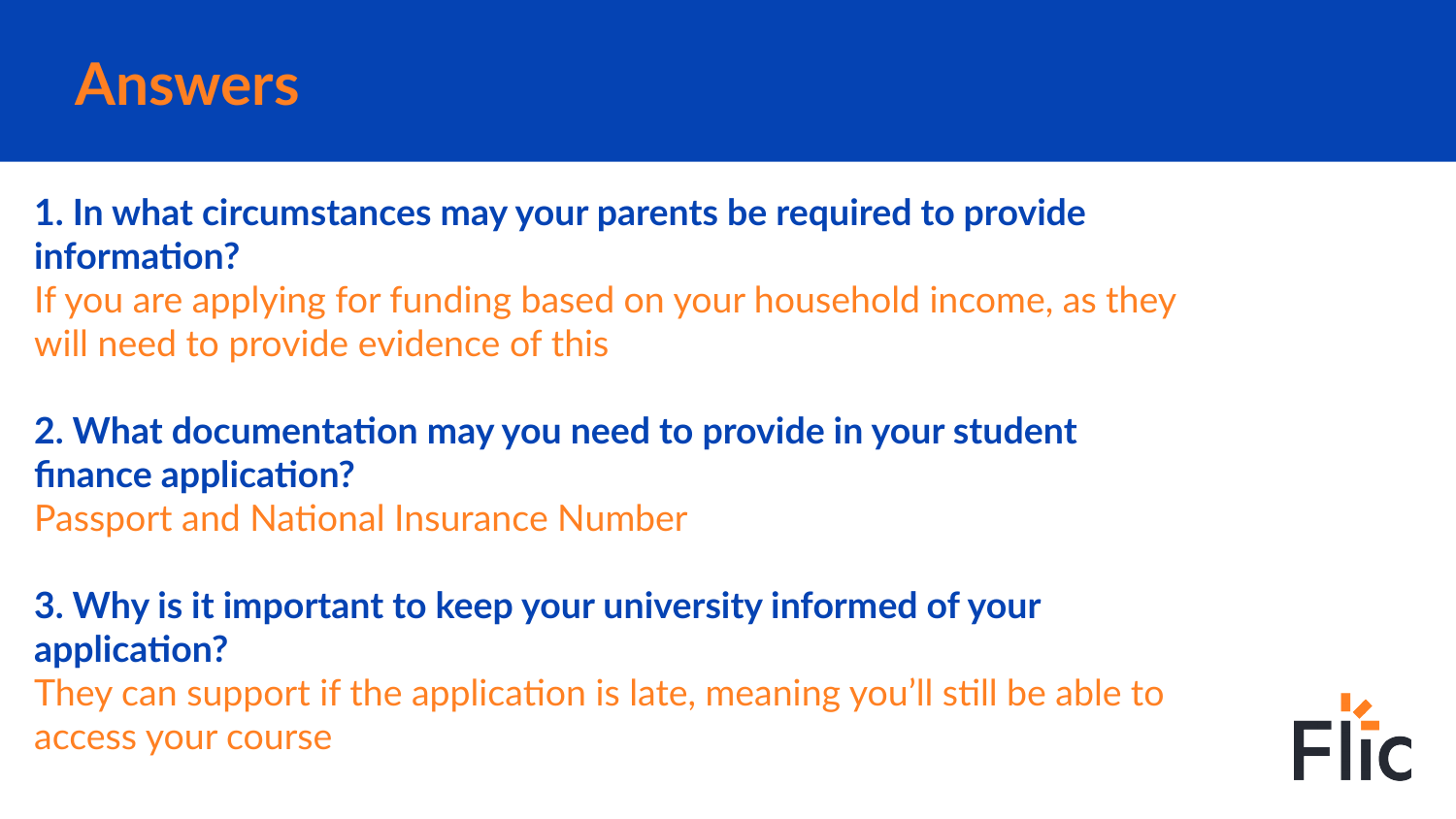

# Answers
1. In what circumstances may your parents be required to provide information?
If you are applying for funding based on your household income, as they will need to provide evidence of this

2. What documentation may you need to provide in your student finance application?
Passport and National Insurance Number

3. Why is it important to keep your university informed of your application?
They can support if the application is late, meaning you’ll still be able to access your course